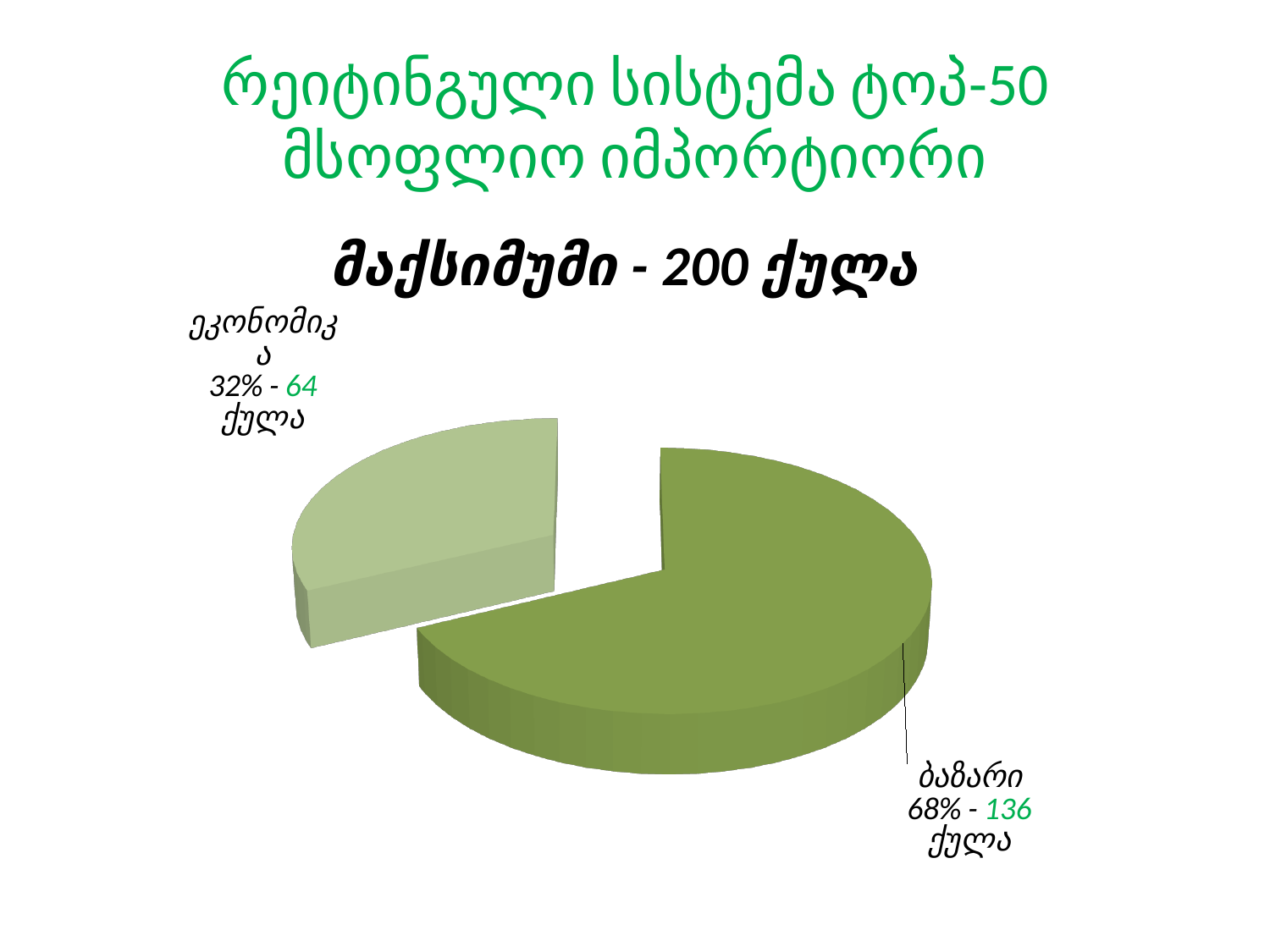

# რეიტინგული სისტემა ტოპ-50 მსოფლიო იმპორტიორი

[unsupported chart]